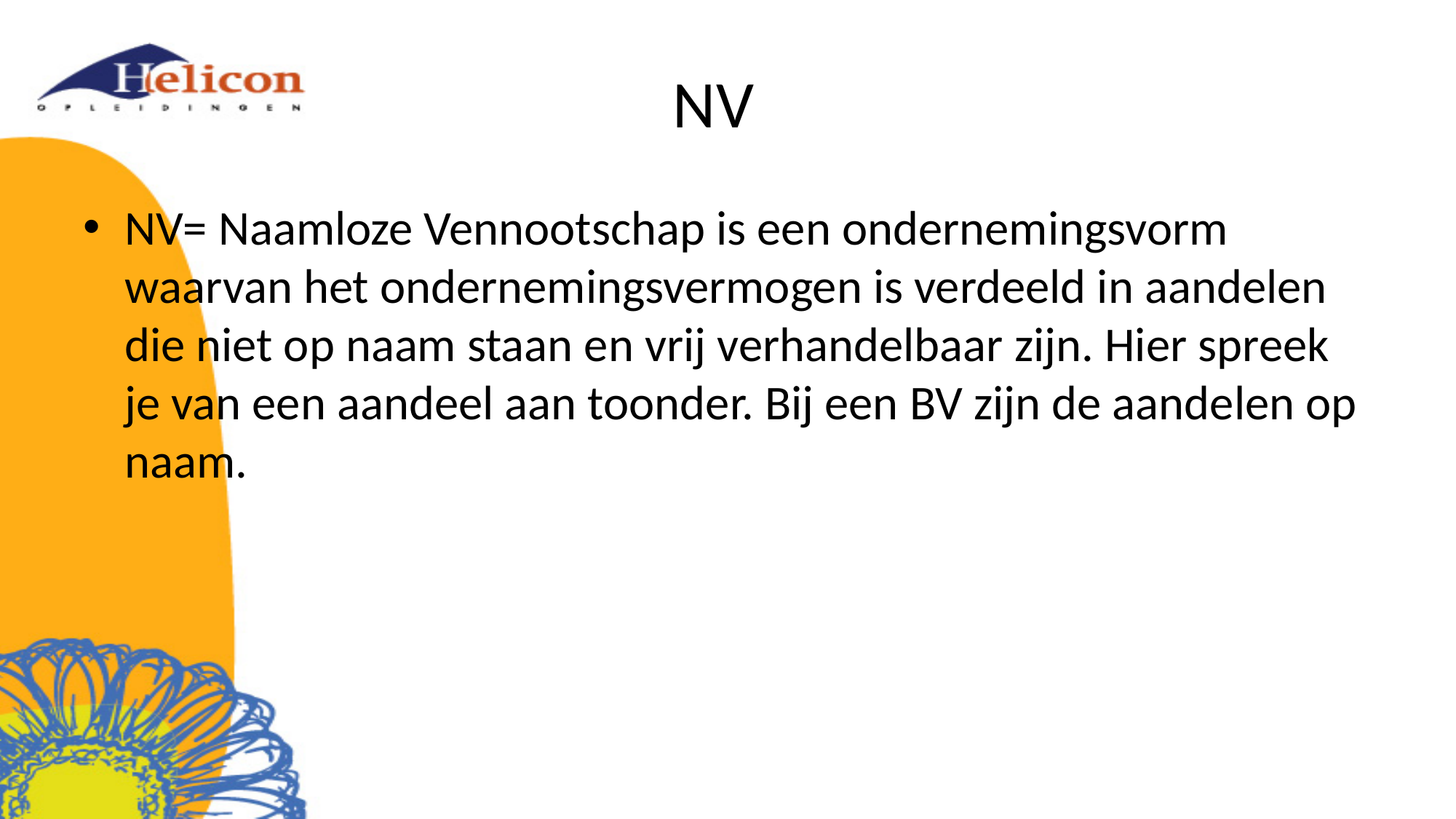

# NV
NV= Naamloze Vennootschap is een ondernemingsvorm waarvan het ondernemingsvermogen is verdeeld in aandelen die niet op naam staan en vrij verhandelbaar zijn. Hier spreek je van een aandeel aan toonder. Bij een BV zijn de aandelen op naam.